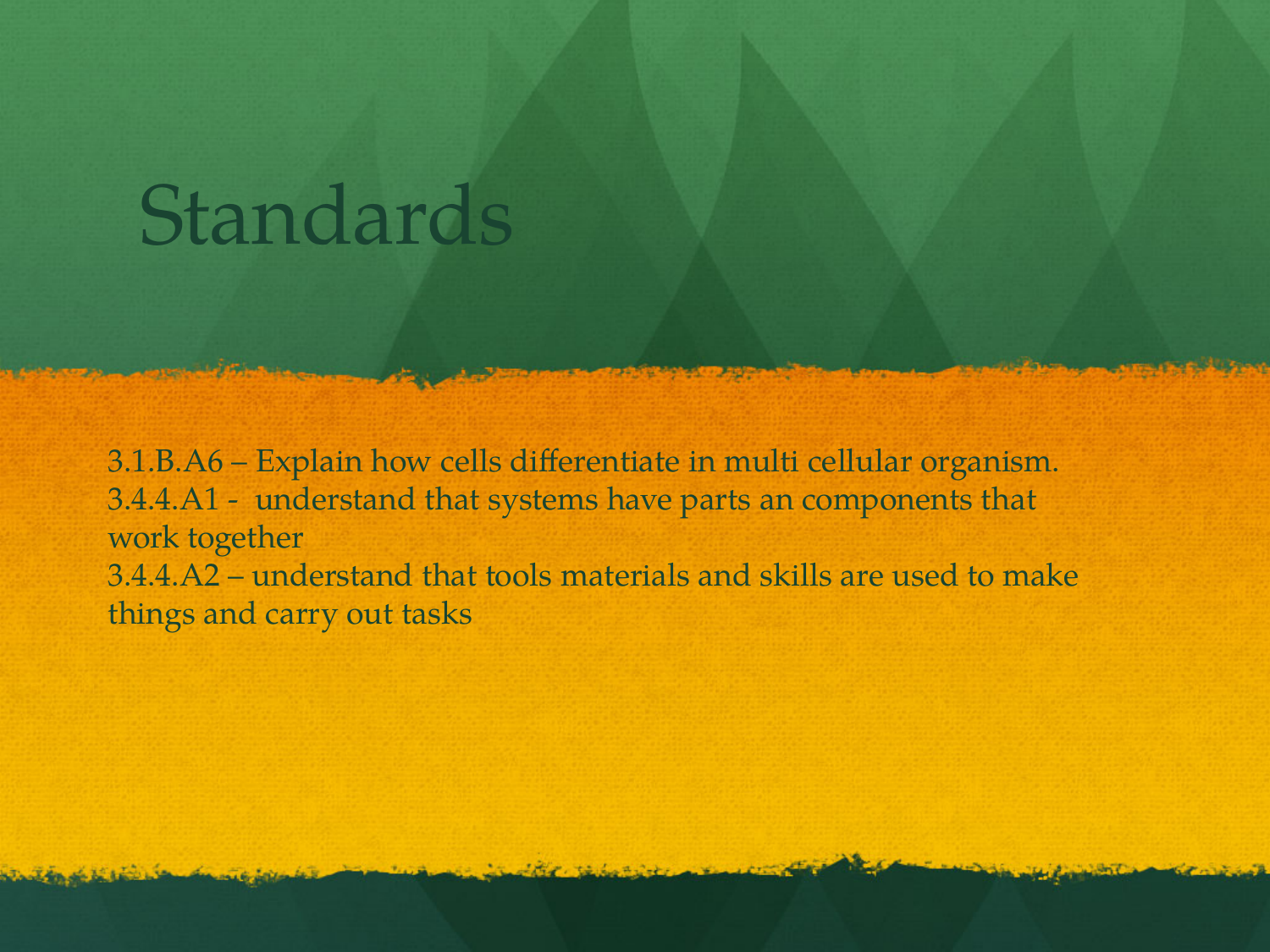

# Standards
3.1.B.A6 – Explain how cells differentiate in multi cellular organism.
3.4.4.A1 -  understand that systems have parts an components that work together
3.4.4.A2 – understand that tools materials and skills are used to make things and carry out tasks